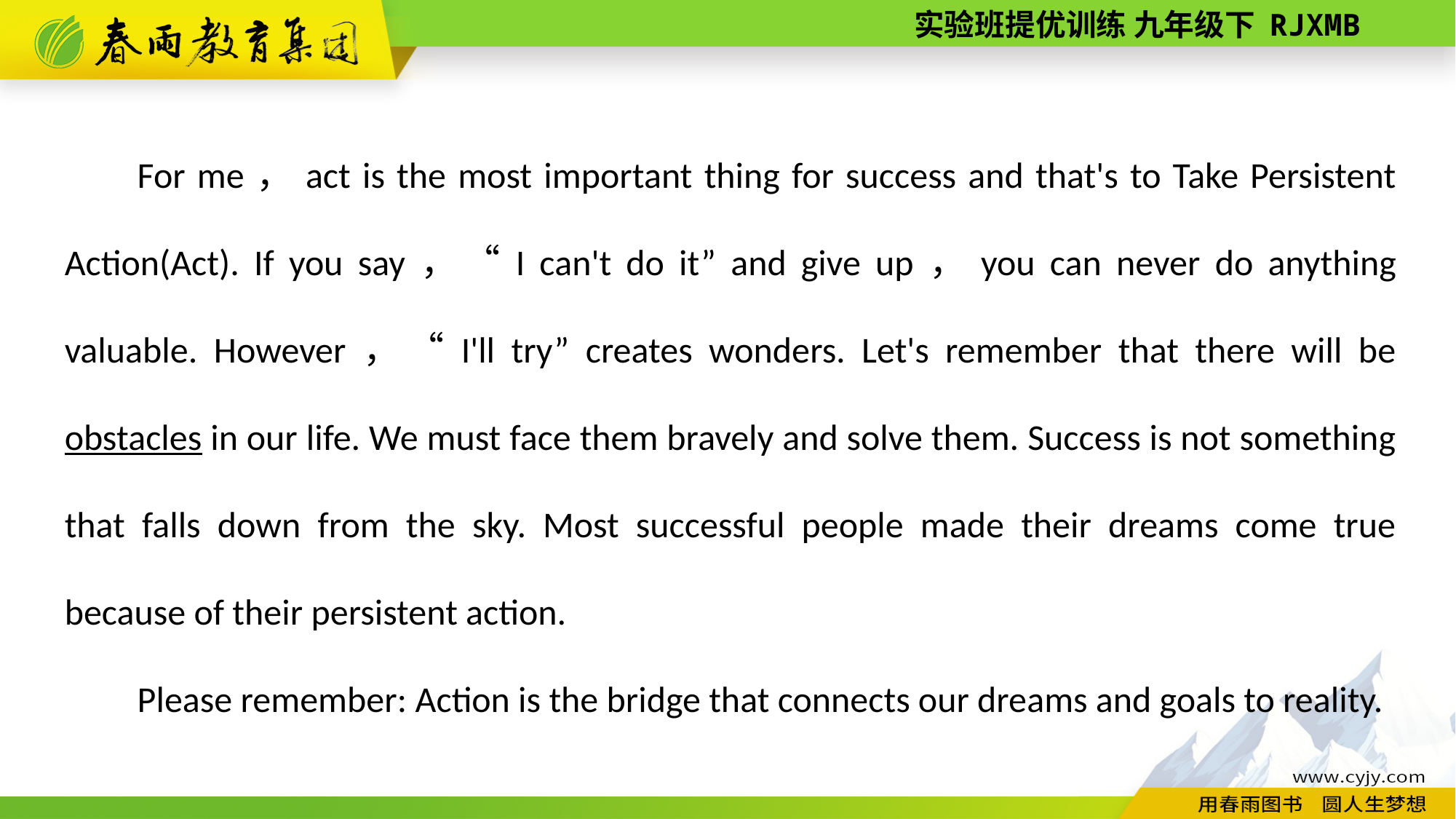

For me，act is the most important thing for success and that's to Take Persistent Action(Act). If you say，“I can't do it” and give up，you can never do anything valuable. However，“I'll try” creates wonders. Let's remember that there will be obstacles in our life. We must face them bravely and solve them. Success is not something that falls down from the sky. Most successful people made their dreams come true because of their persistent action.
Please remember: Action is the bridge that connects our dreams and goals to reality.